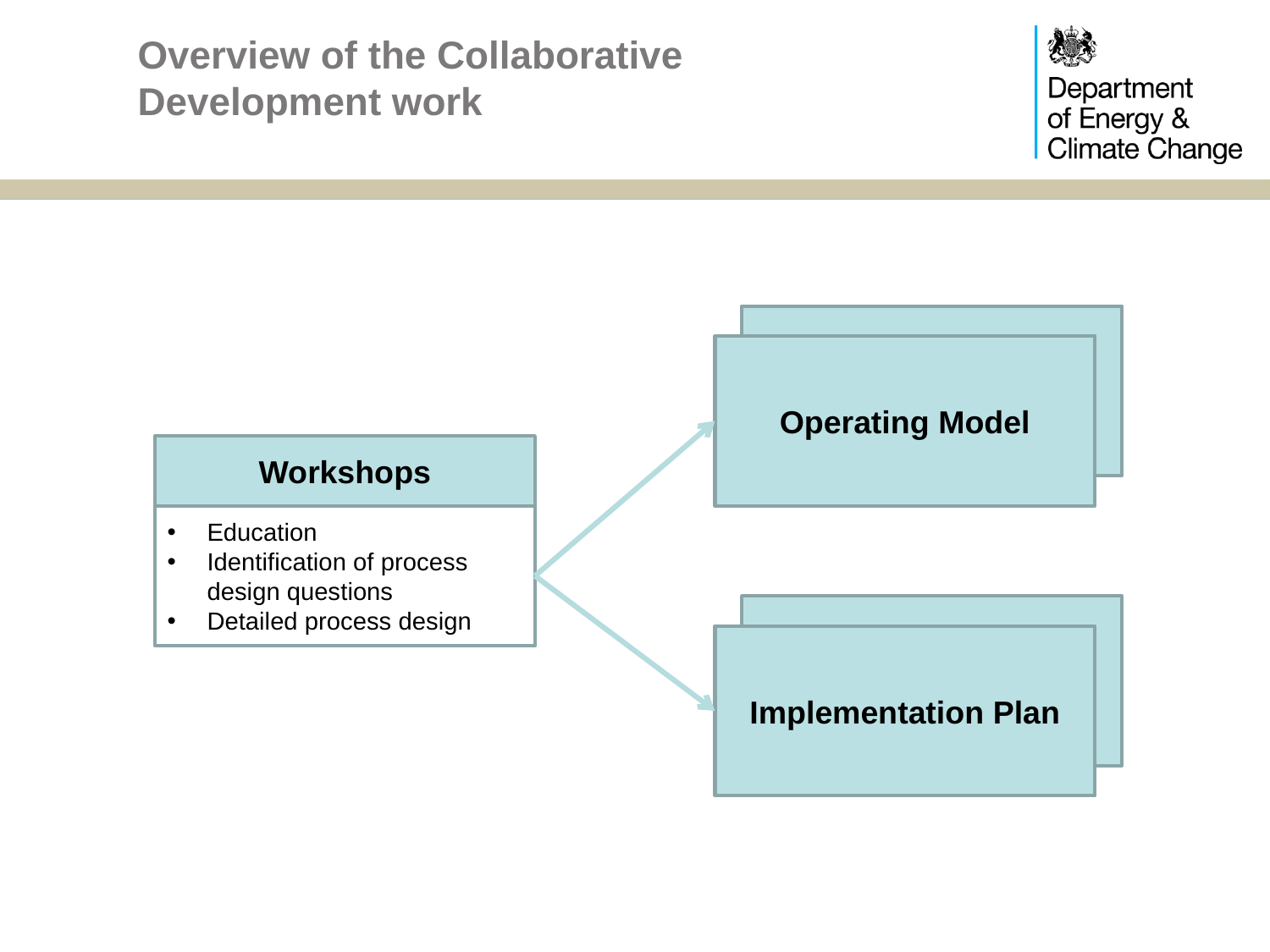

# Overview of the Collaborative Development work

Operating Model
Workshops
Education
Identification of process design questions
Detailed process design

Implementation Plan